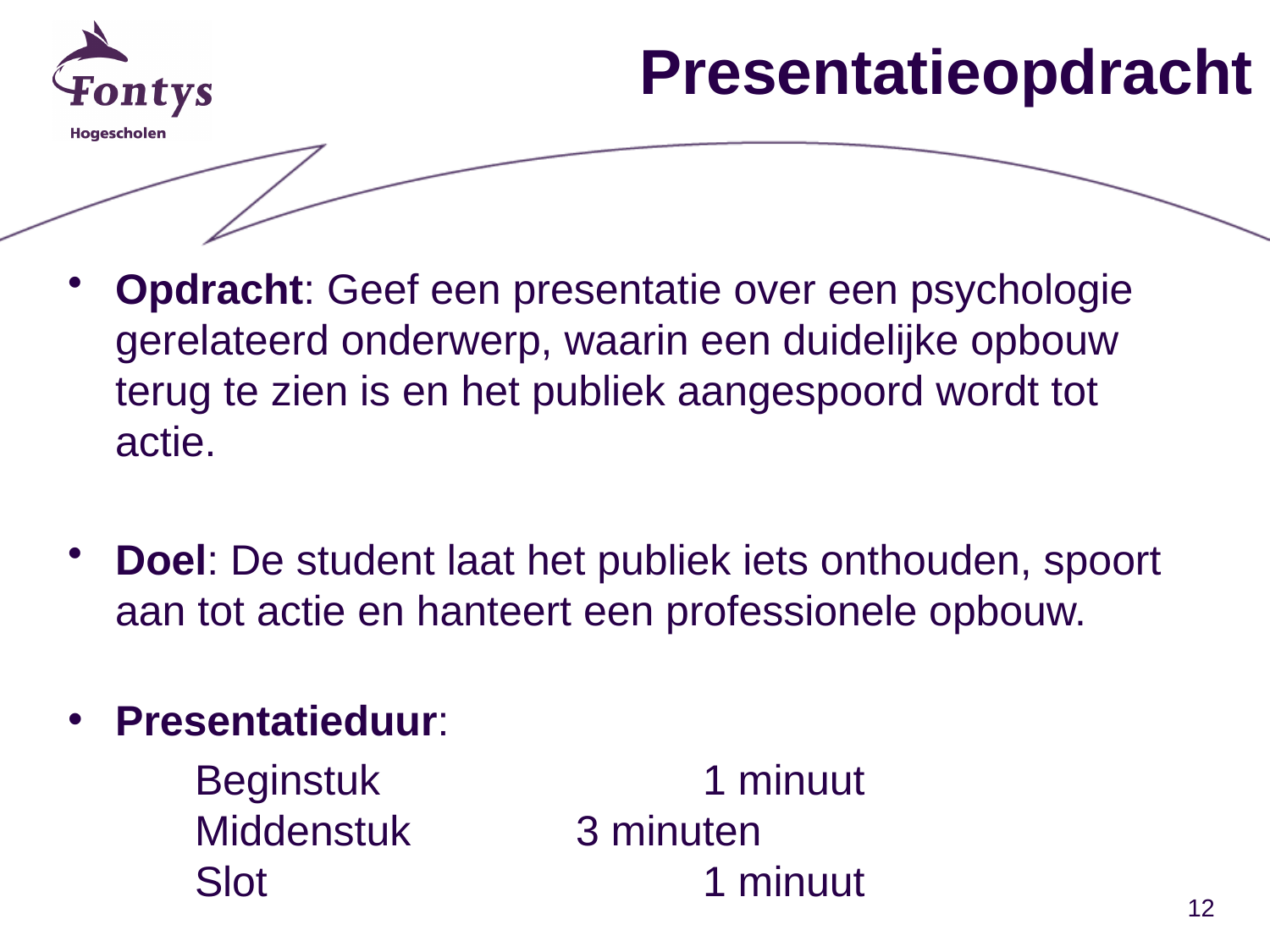

# Presentatieopdracht

Opdracht: Geef een presentatie over een psychologie gerelateerd onderwerp, waarin een duidelijke opbouw terug te zien is en het publiek aangespoord wordt tot actie.

Doel: De student laat het publiek iets onthouden, spoort aan tot actie en hanteert een professionele opbouw.
Presentatieduur:
	Beginstuk 			1 minuut
	Middenstuk 		3 minuten
	Slot 				1 minuut